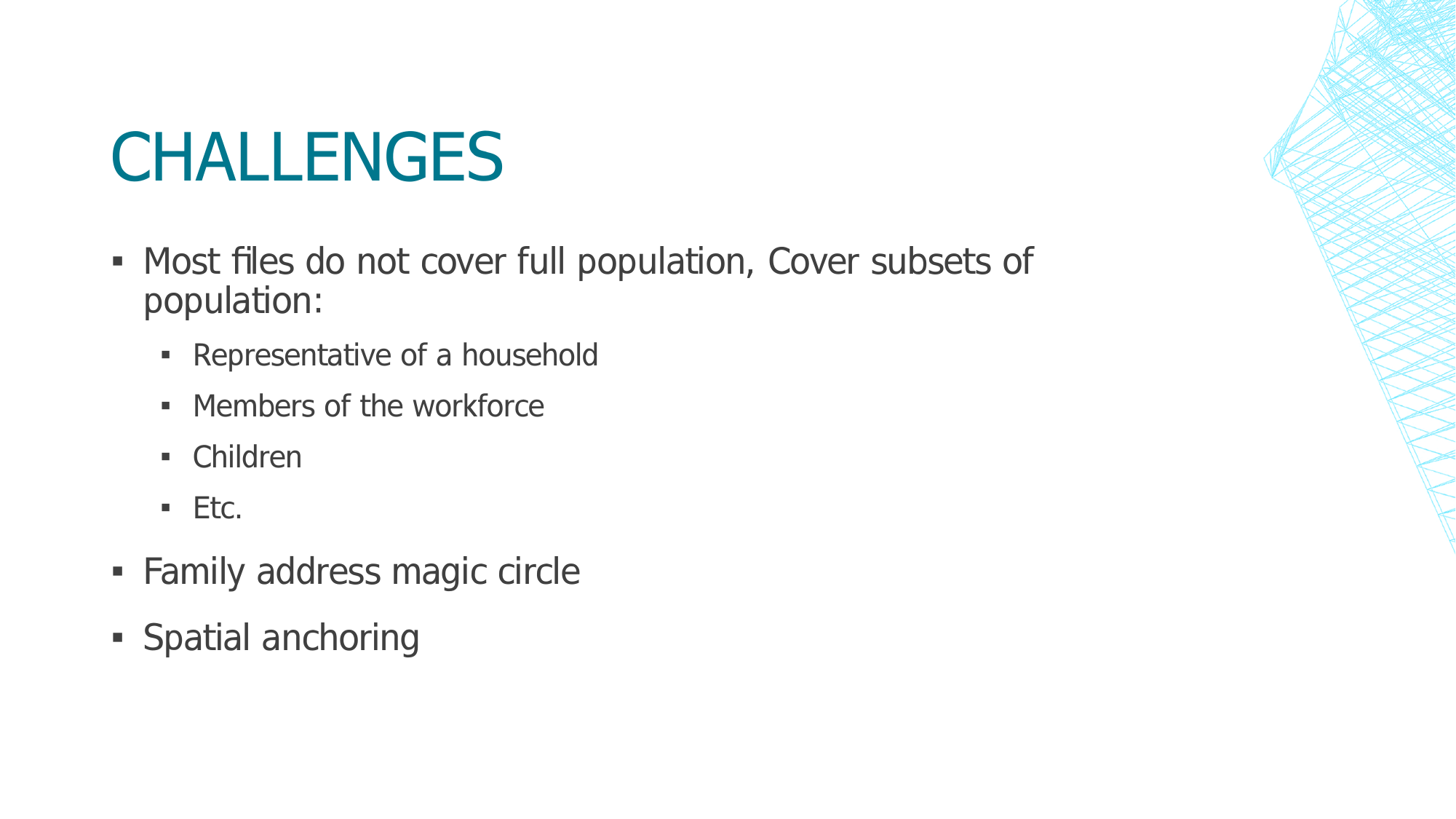

# Challenges
Most files do not cover full population, Cover subsets of population:
Representative of a household
Members of the workforce
Children
Etc.
Family address magic circle
Spatial anchoring